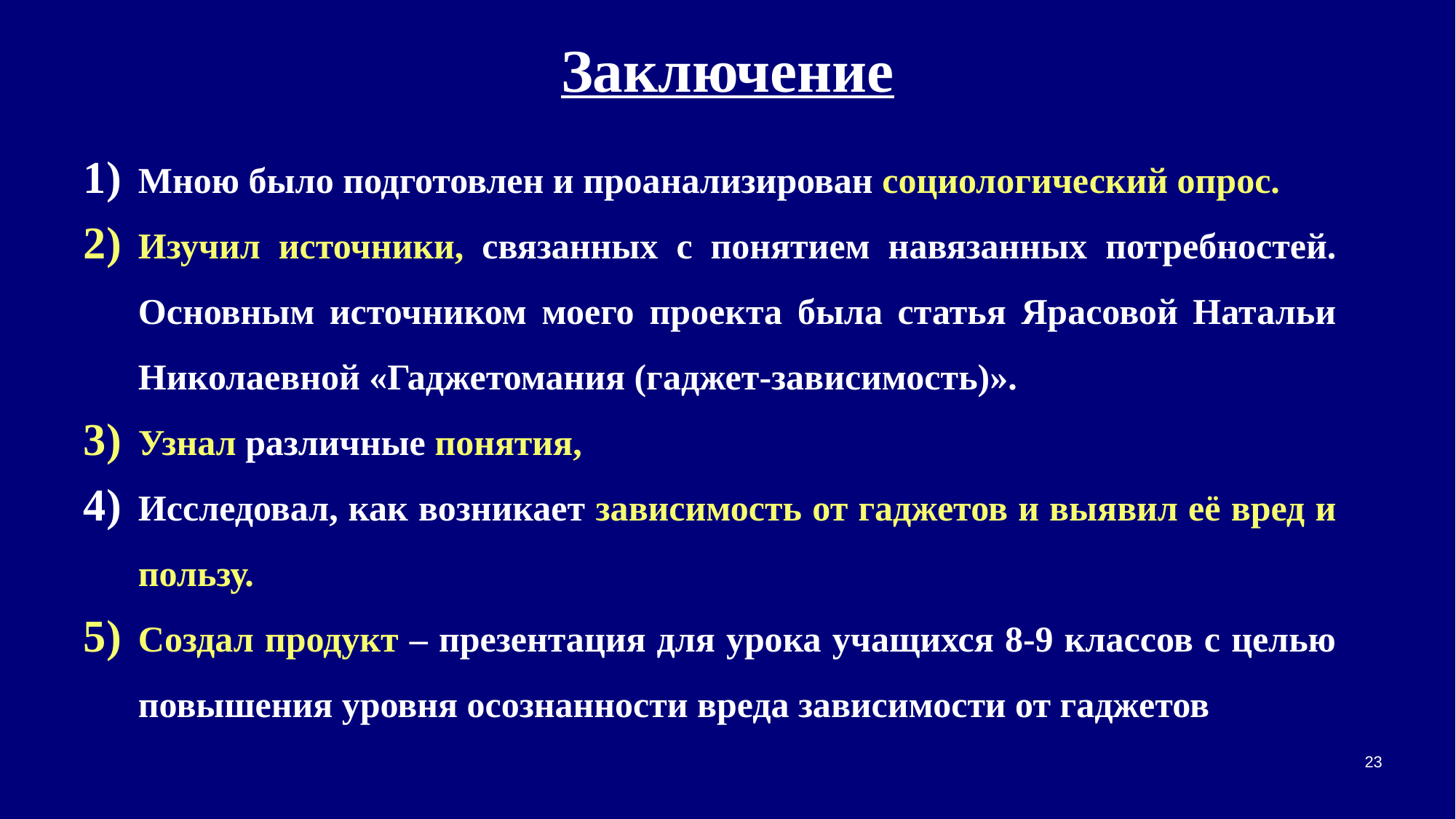

# Заключение
Мною было подготовлен и проанализирован социологический опрос.
Изучил источники, связанных с понятием навязанных потребностей. Основным источником моего проекта была статья Ярасовой Натальи Николаевной «Гаджетомания (гаджет-зависимость)».
Узнал различные понятия,
Исследовал, как возникает зависимость от гаджетов и выявил её вред и пользу.
Создал продукт – презентация для урока учащихся 8-9 классов с целью повышения уровня осознанности вреда зависимости от гаджетов
23